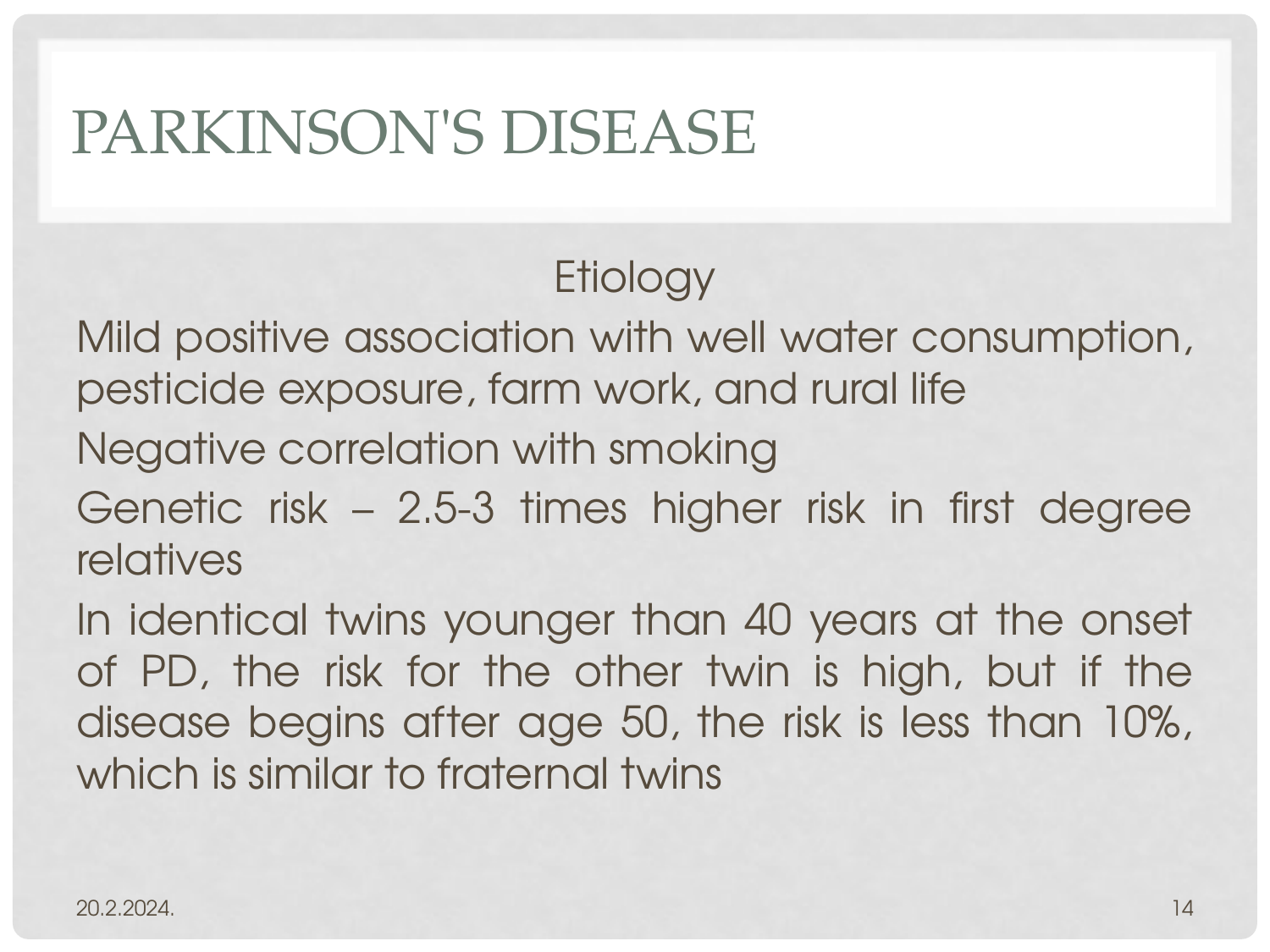

# PARKINSON'S DISEASE
Etiology
Mild positive association with well water consumption, pesticide exposure, farm work, and rural life
Negative correlation with smoking
Genetic risk – 2.5-3 times higher risk in first degree relatives
In identical twins younger than 40 years at the onset of PD, the risk for the other twin is high, but if the disease begins after age 50, the risk is less than 10%, which is similar to fraternal twins
20.2.2024.
14